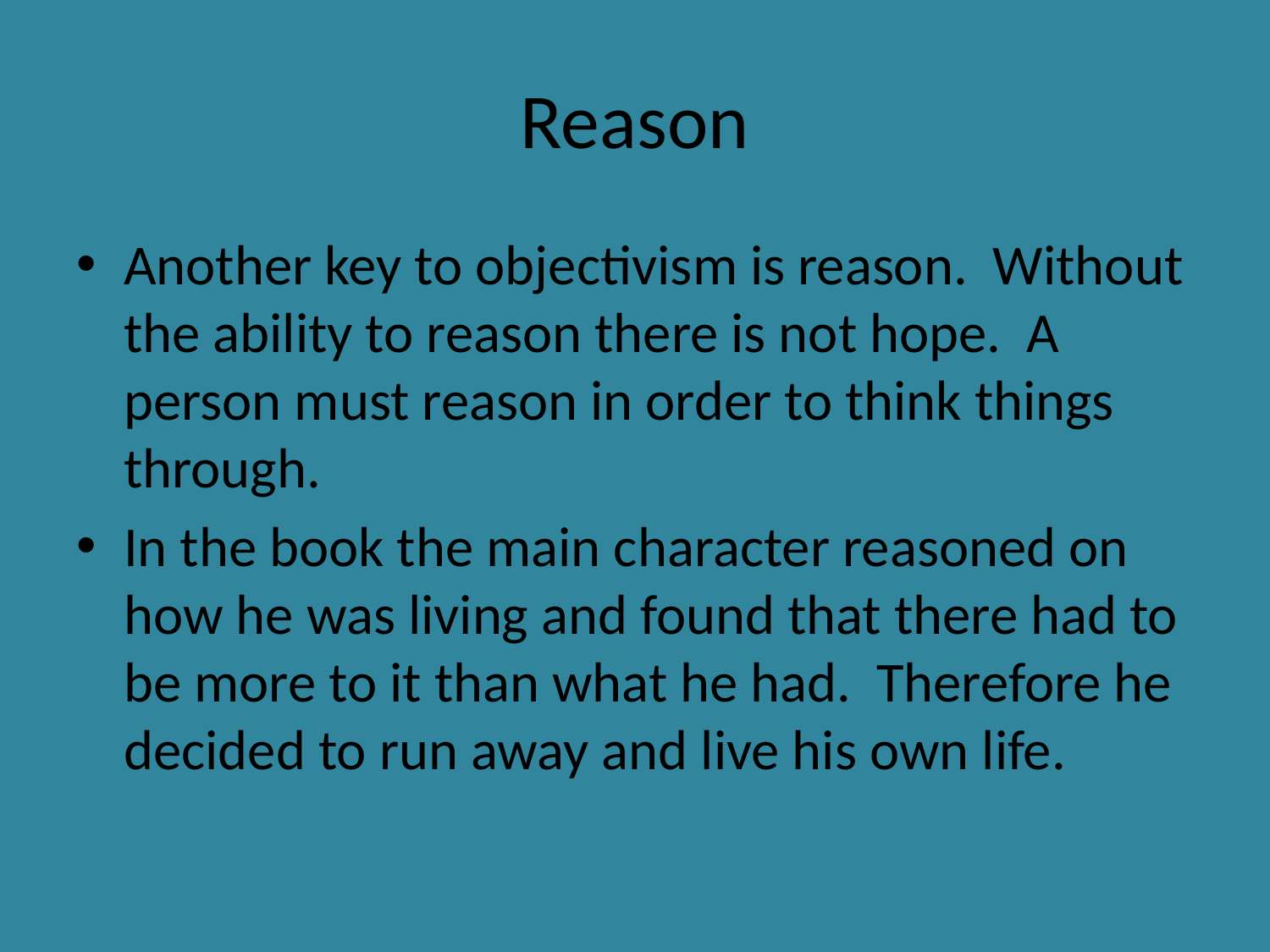

# Reason
Another key to objectivism is reason.  Without the ability to reason there is not hope.  A person must reason in order to think things through.
In the book the main character reasoned on how he was living and found that there had to be more to it than what he had.  Therefore he decided to run away and live his own life.